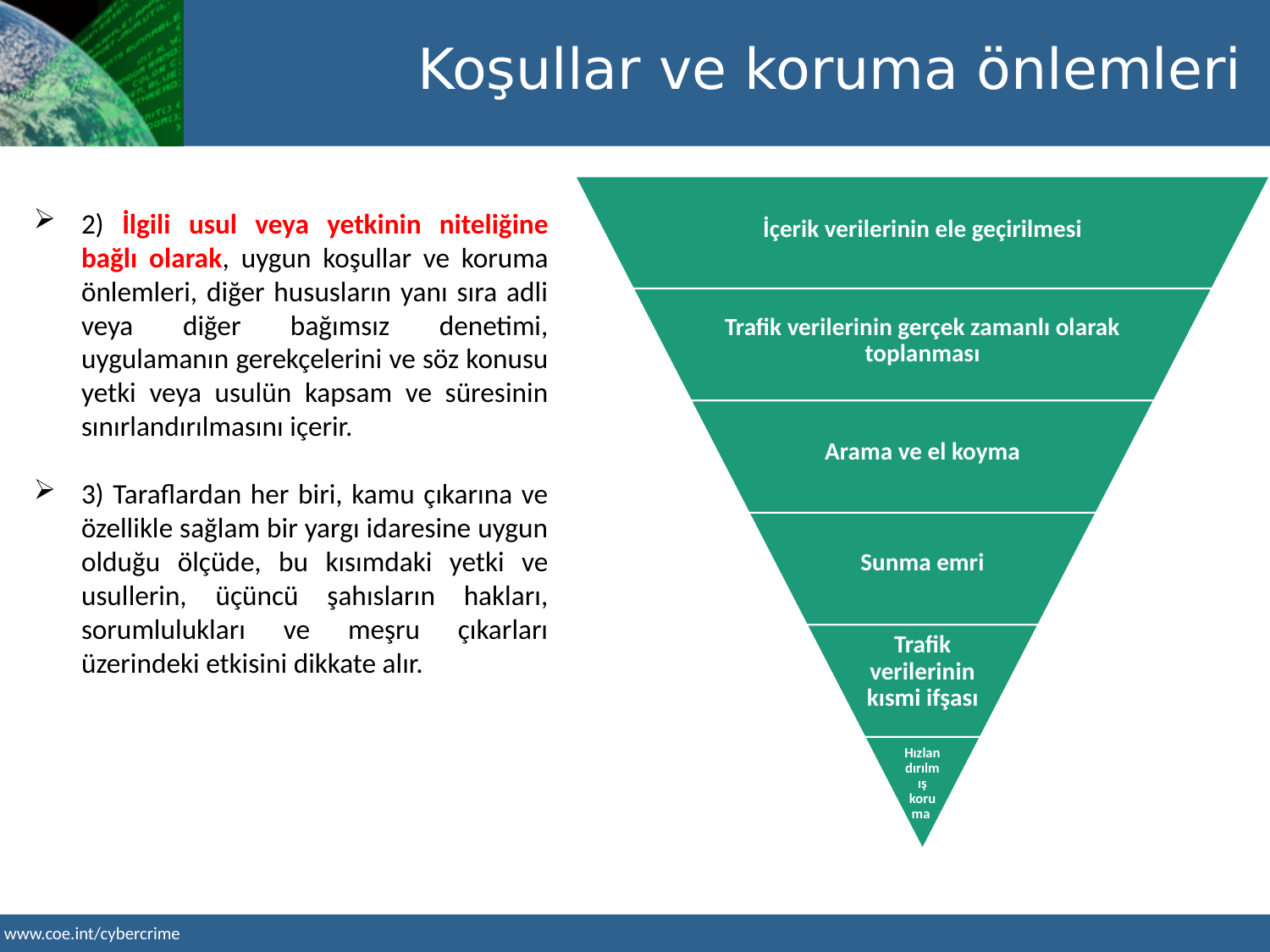

Koşullar ve koruma önlemleri
İçerik verilerinin ele geçirilmesi
Trafik verilerinin gerçek zamanlı olarak toplanması
Arama ve el koyma
Sunma emri
Trafik verilerinin kısmi ifşası

Hızlandırılmış koruma
2) İlgili usul veya yetkinin niteliğine bağlı olarak, uygun koşullar ve koruma önlemleri, diğer hususların yanı sıra adli veya diğer bağımsız denetimi, uygulamanın gerekçelerini ve söz konusu yetki veya usulün kapsam ve süresinin sınırlandırılmasını içerir.

3) Taraflardan her biri, kamu çıkarına ve özellikle sağlam bir yargı idaresine uygun olduğu ölçüde, bu kısımdaki yetki ve usullerin, üçüncü şahısların hakları, sorumlulukları ve meşru çıkarları üzerindeki etkisini dikkate alır.